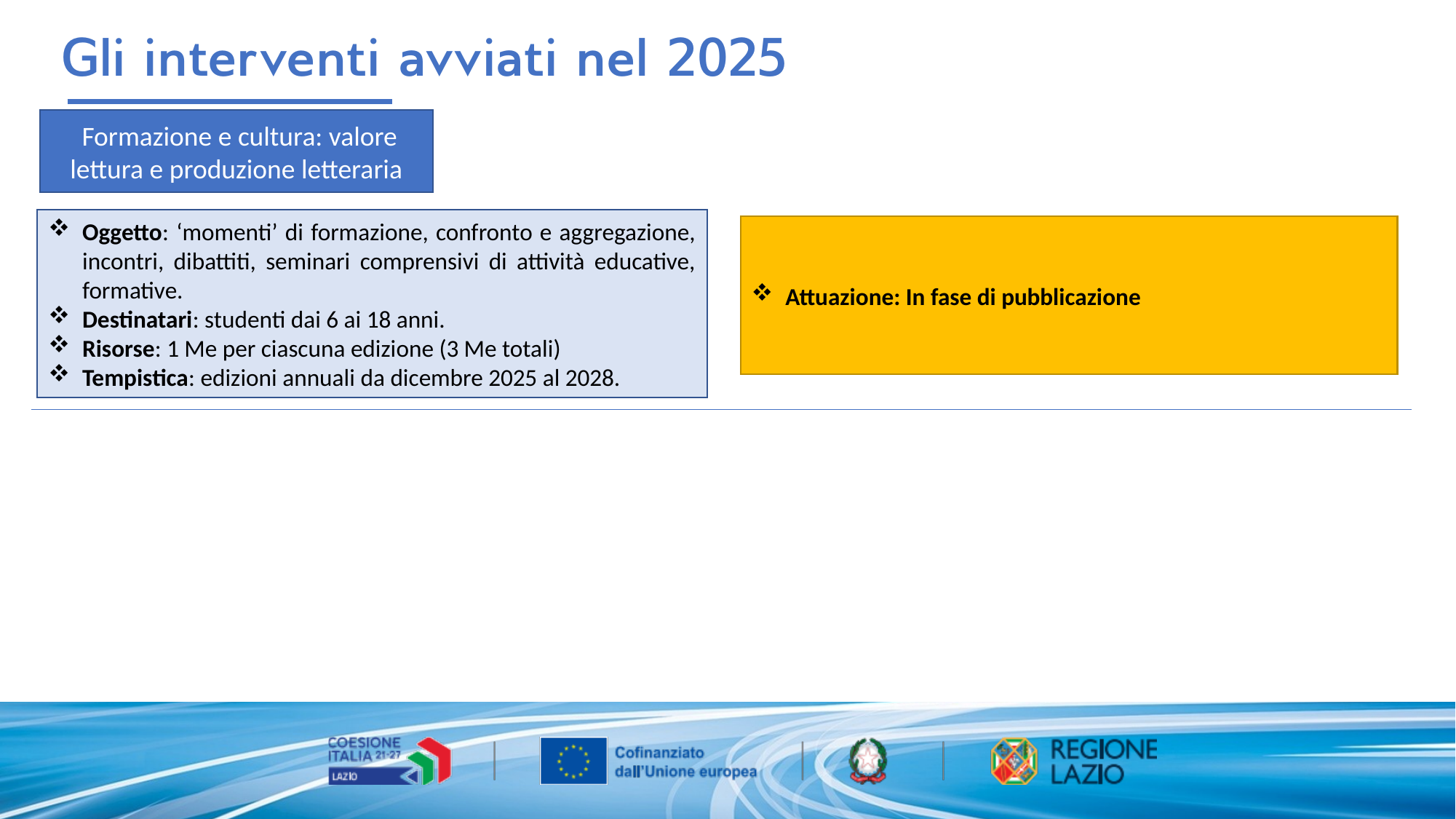

Gli interventi avviati nel 2025
 Formazione e cultura: valore lettura e produzione letteraria
Oggetto: ‘momenti’ di formazione, confronto e aggregazione, incontri, dibattiti, seminari comprensivi di attività educative, formative.
Destinatari: studenti dai 6 ai 18 anni.
Risorse: 1 Me per ciascuna edizione (3 Me totali)
Tempistica: edizioni annuali da dicembre 2025 al 2028.
Attuazione: In fase di pubblicazione